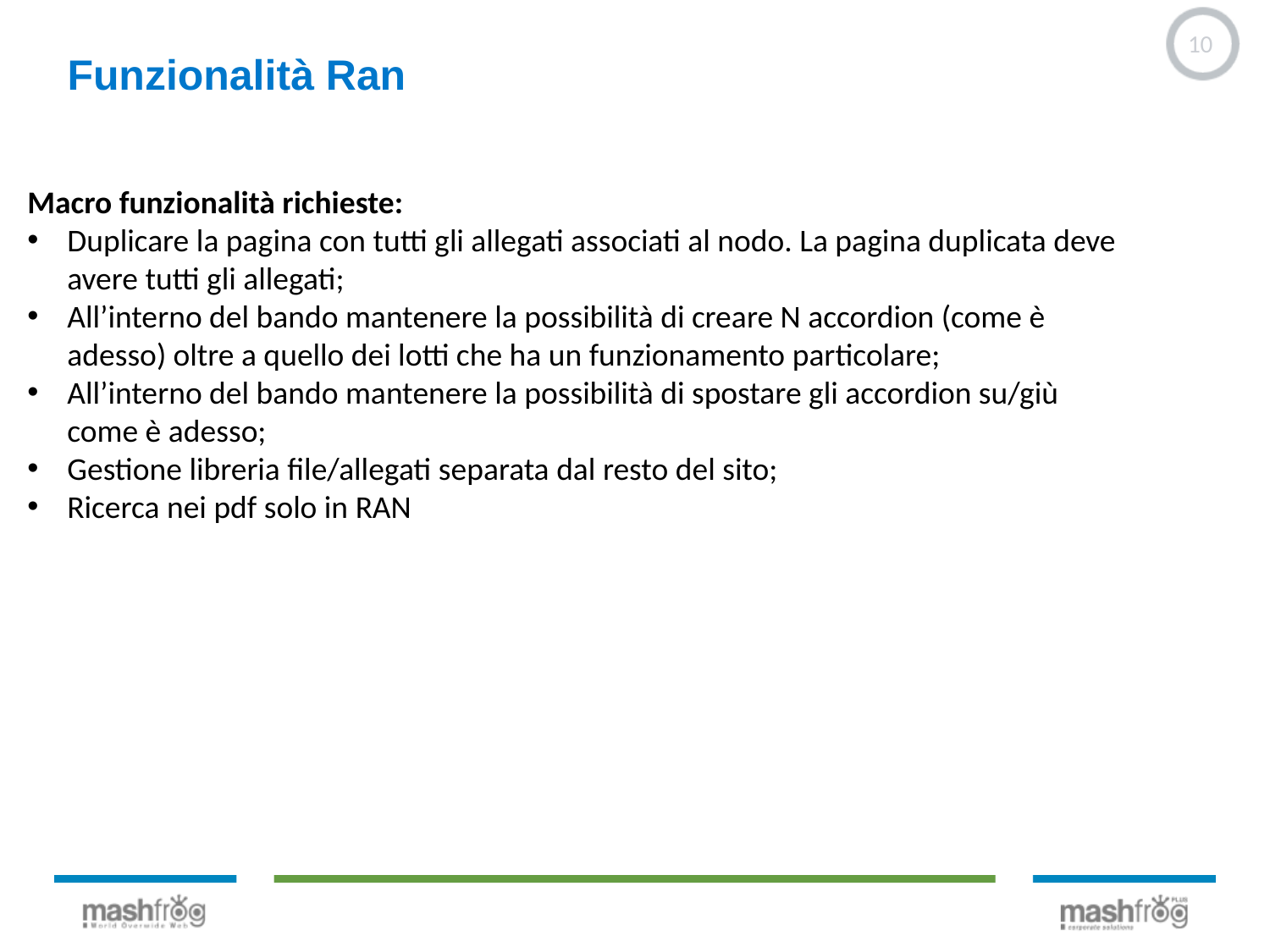

10
Funzionalità Ran
Macro funzionalità richieste:
Duplicare la pagina con tutti gli allegati associati al nodo. La pagina duplicata deve avere tutti gli allegati;
All’interno del bando mantenere la possibilità di creare N accordion (come è adesso) oltre a quello dei lotti che ha un funzionamento particolare;
All’interno del bando mantenere la possibilità di spostare gli accordion su/giù come è adesso;
Gestione libreria file/allegati separata dal resto del sito;
Ricerca nei pdf solo in RAN